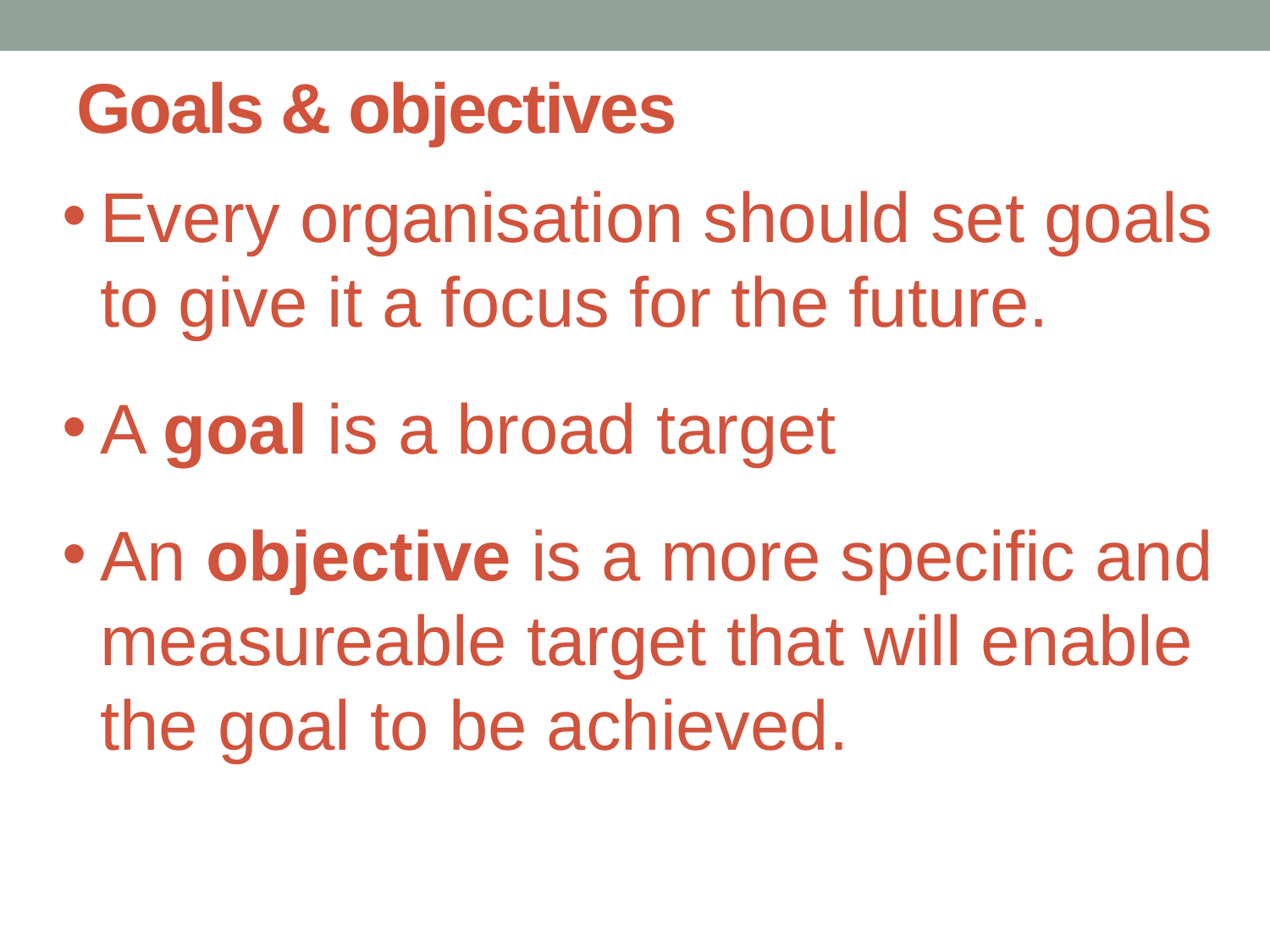

# Goals & objectives
Every organisation should set goals to give it a focus for the future.
A goal is a broad target
An objective is a more specific and measureable target that will enable the goal to be achieved.